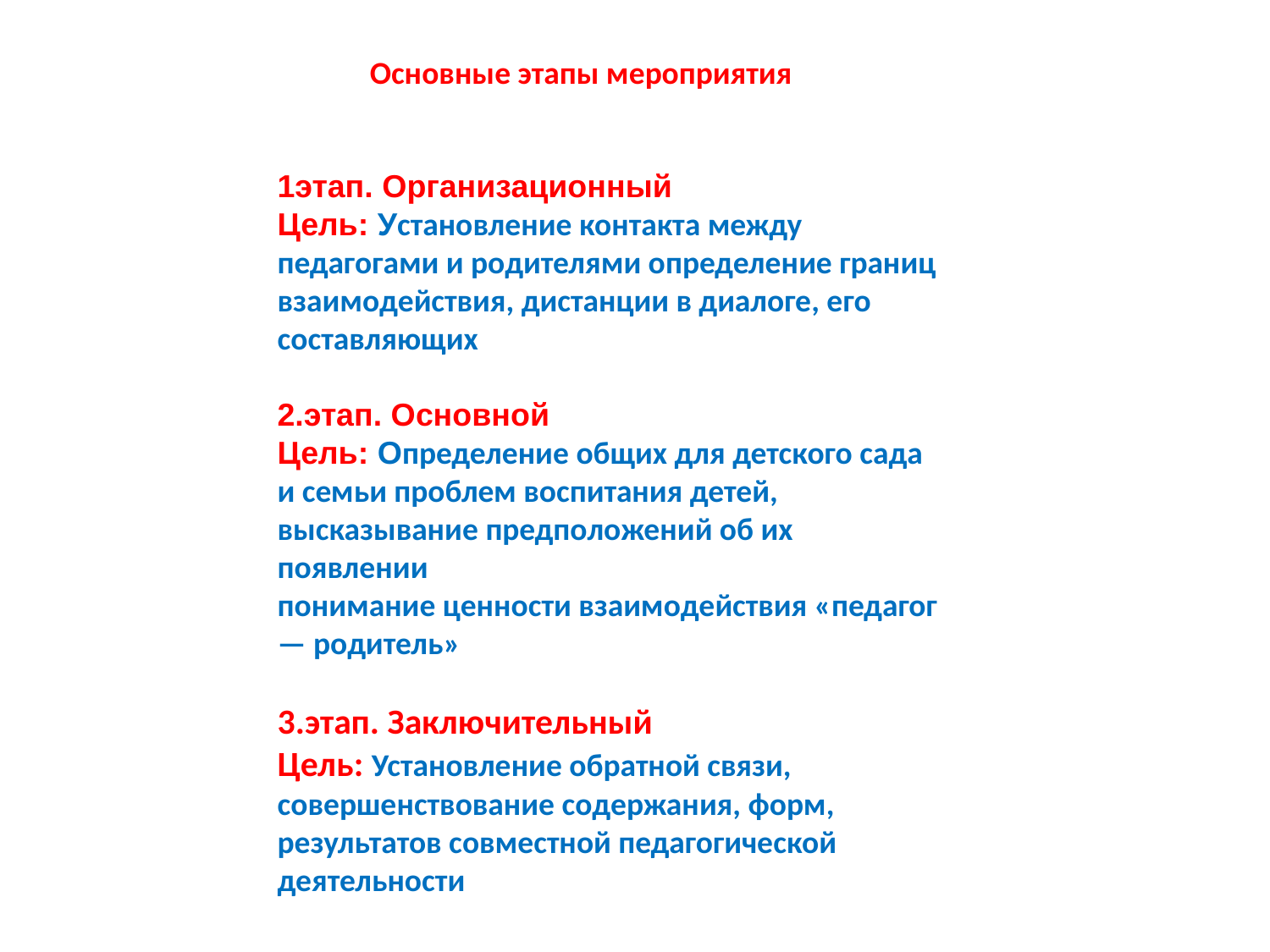

Основные этапы мероприятия
1этап. Организационный
Цель: Установление контакта между педагогами и родителями определение границ взаимодействия, дистанции в диалоге, его составляющих

2.этап. Основной
Цель: Определение общих для детского сада и семьи проблем воспитания детей, высказывание предположений об их появлении
понимание ценности взаимодействия «педагог — родитель»

3.этап. Заключительный
Цель: Установление обратной связи, совершенствование содержания, форм, результатов совместной педагогической деятельности